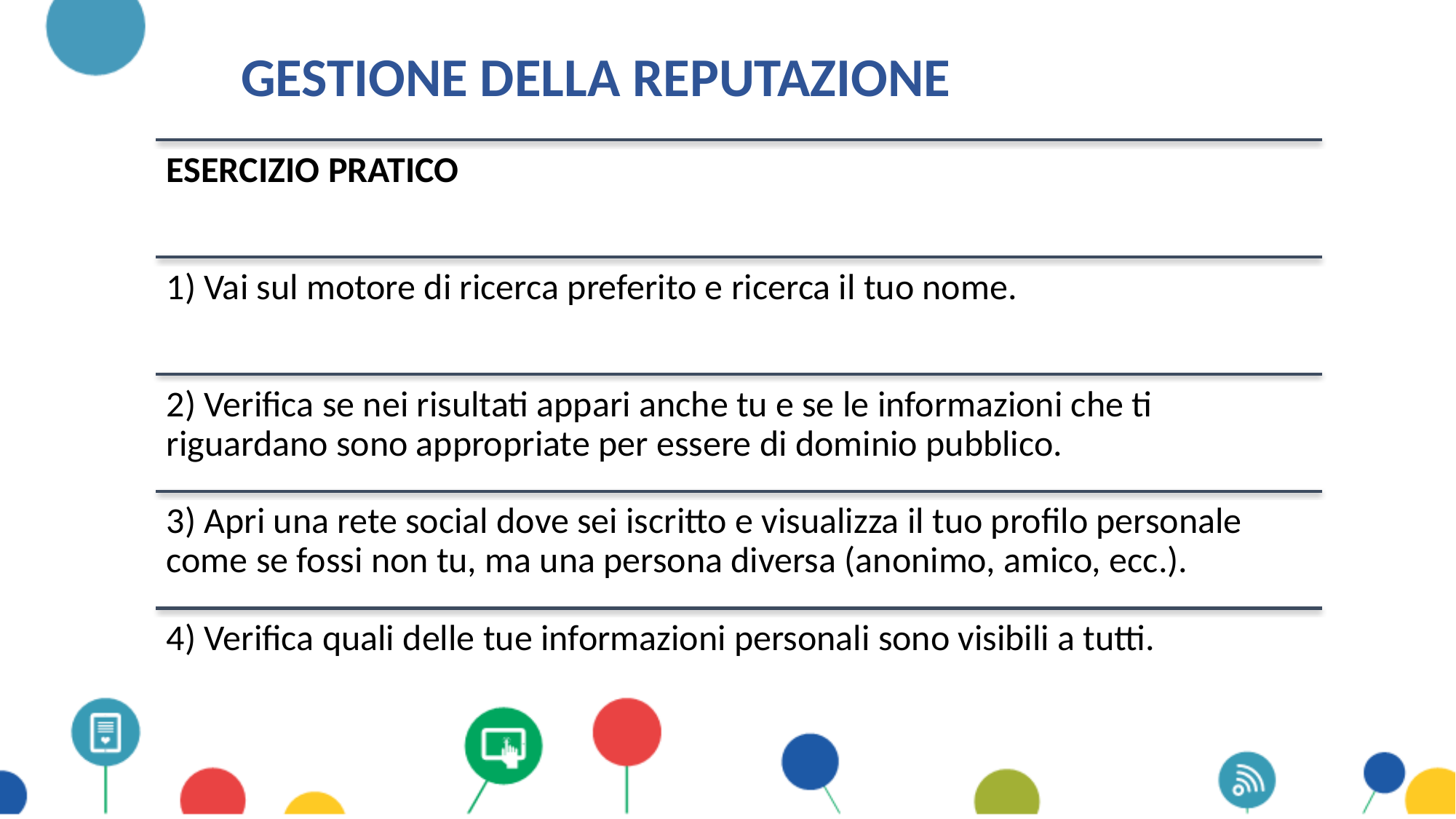

# Gestione della reputazione

ESERCIZIO PRATICO

1) Vai sul motore di ricerca preferito e ricerca il tuo nome.

2) Verifica se nei risultati appari anche tu e se le informazioni che ti riguardano sono appropriate per essere di dominio pubblico.

3) Apri una rete social dove sei iscritto e visualizza il tuo profilo personale come se fossi non tu, ma una persona diversa (anonimo, amico, ecc.).

4) Verifica quali delle tue informazioni personali sono visibili a tutti.